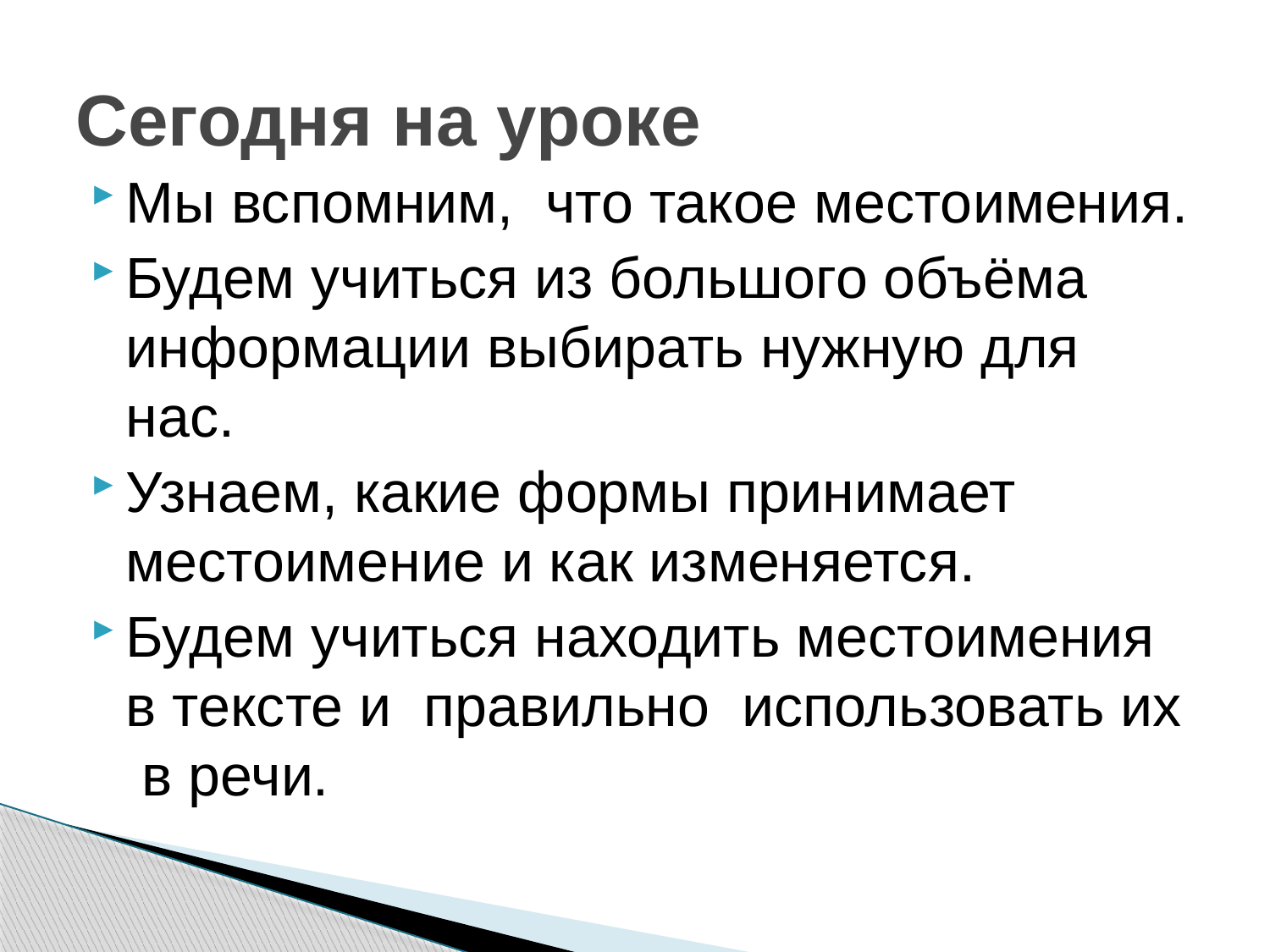

# Сегодня на уроке
Мы вспомним,  что такое местоимения.
Будем учиться из большого объёма информации выбирать нужную для нас.
Узнаем, какие формы принимает местоимение и как изменяется.
Будем учиться находить местоимения в тексте и  правильно  использовать их  в речи.